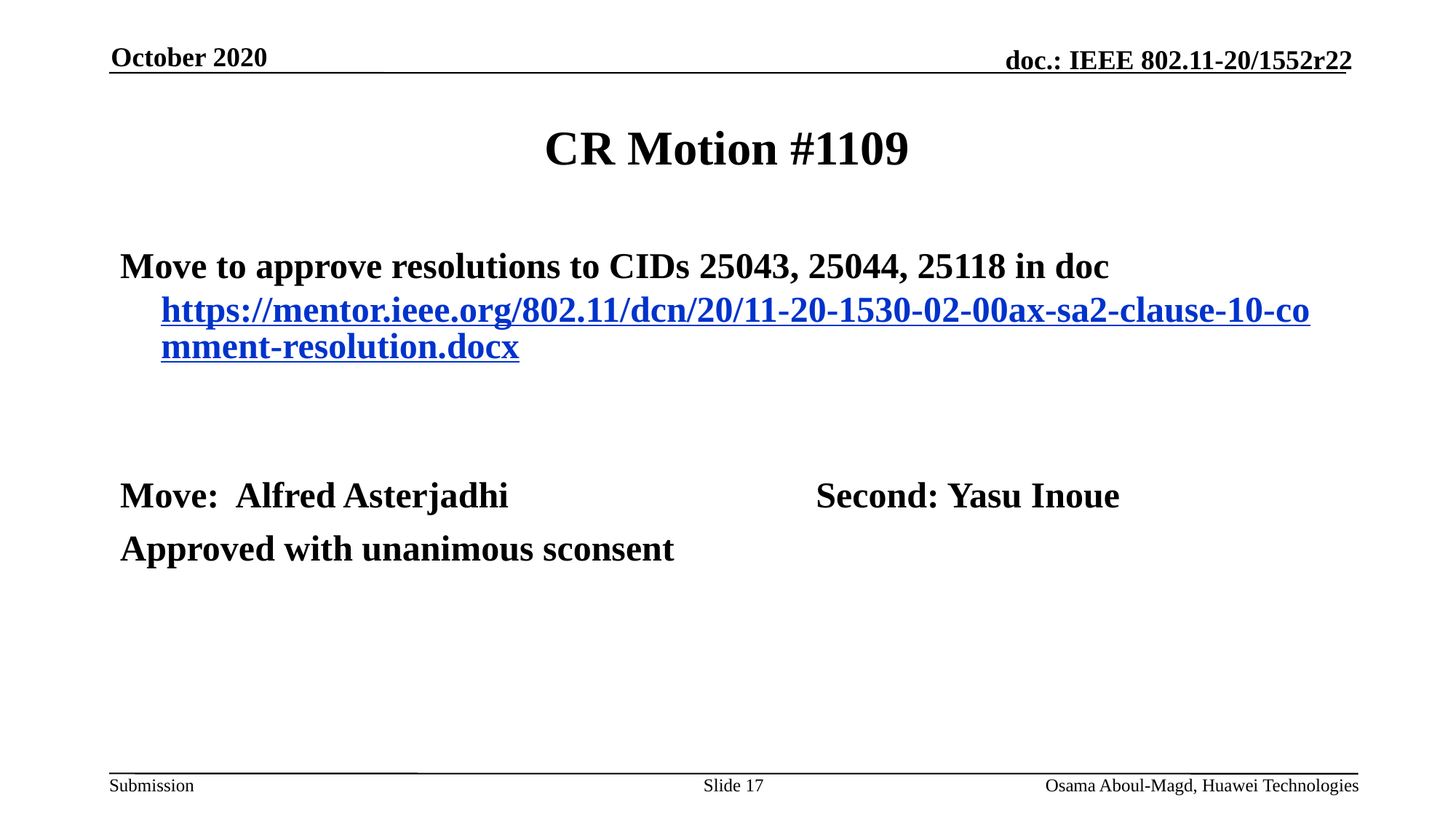

October 2020
# CR Motion #1109
Move to approve resolutions to CIDs 25043, 25044, 25118 in doc https://mentor.ieee.org/802.11/dcn/20/11-20-1530-02-00ax-sa2-clause-10-comment-resolution.docx

Move:  Alfred Asterjadhi			Second: Yasu Inoue
Approved with unanimous sconsent
Slide 17
Osama Aboul-Magd, Huawei Technologies